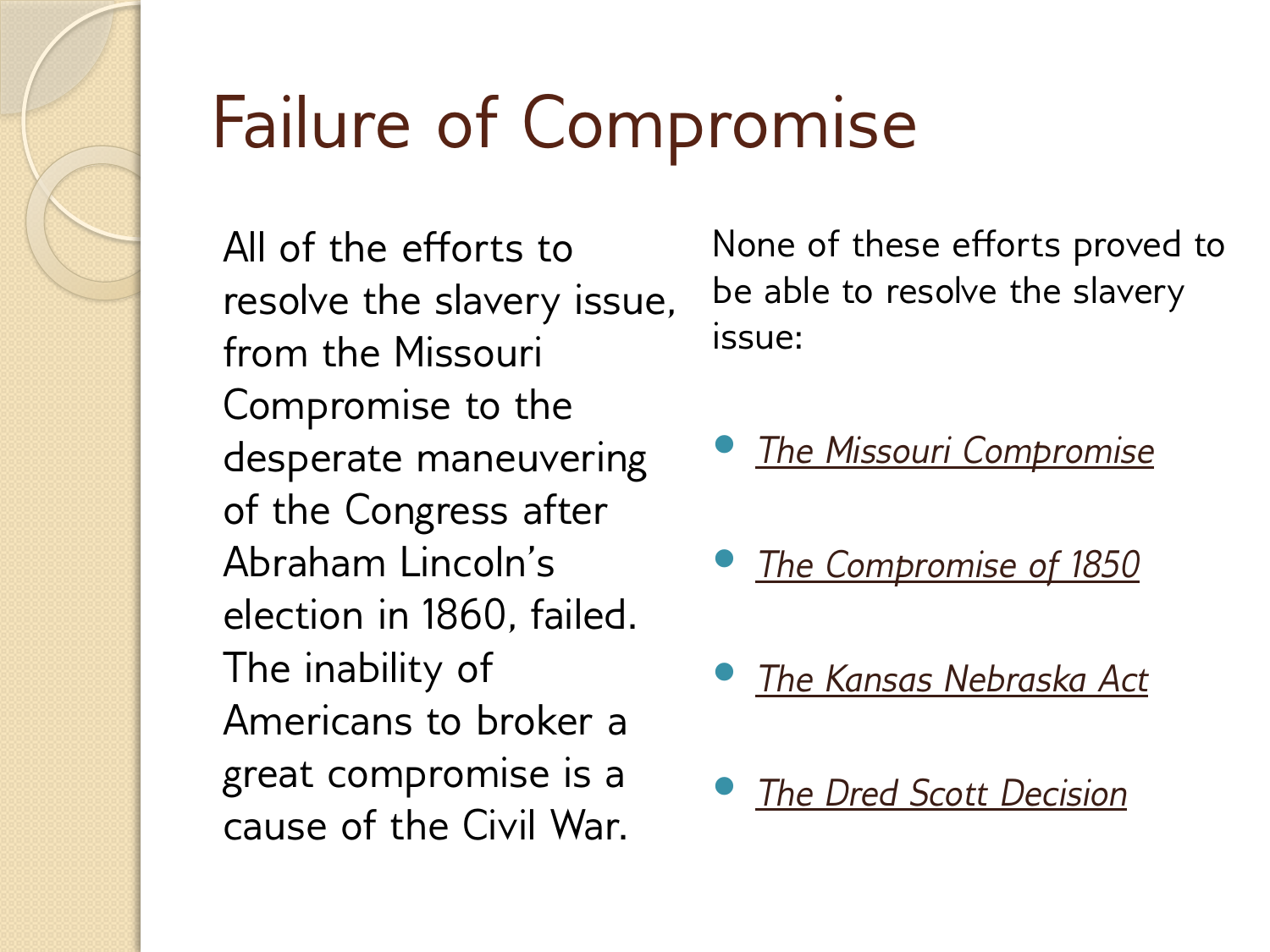

# Failure of Compromise
All of the efforts to resolve the slavery issue, from the Missouri Compromise to the desperate maneuvering of the Congress after Abraham Lincoln’s election in 1860, failed.  The inability of Americans to broker a great compromise is a cause of the Civil War.
None of these efforts proved to be able to resolve the slavery issue:

The Missouri Compromise

The Compromise of 1850

The Kansas Nebraska Act

The Dred Scott Decision